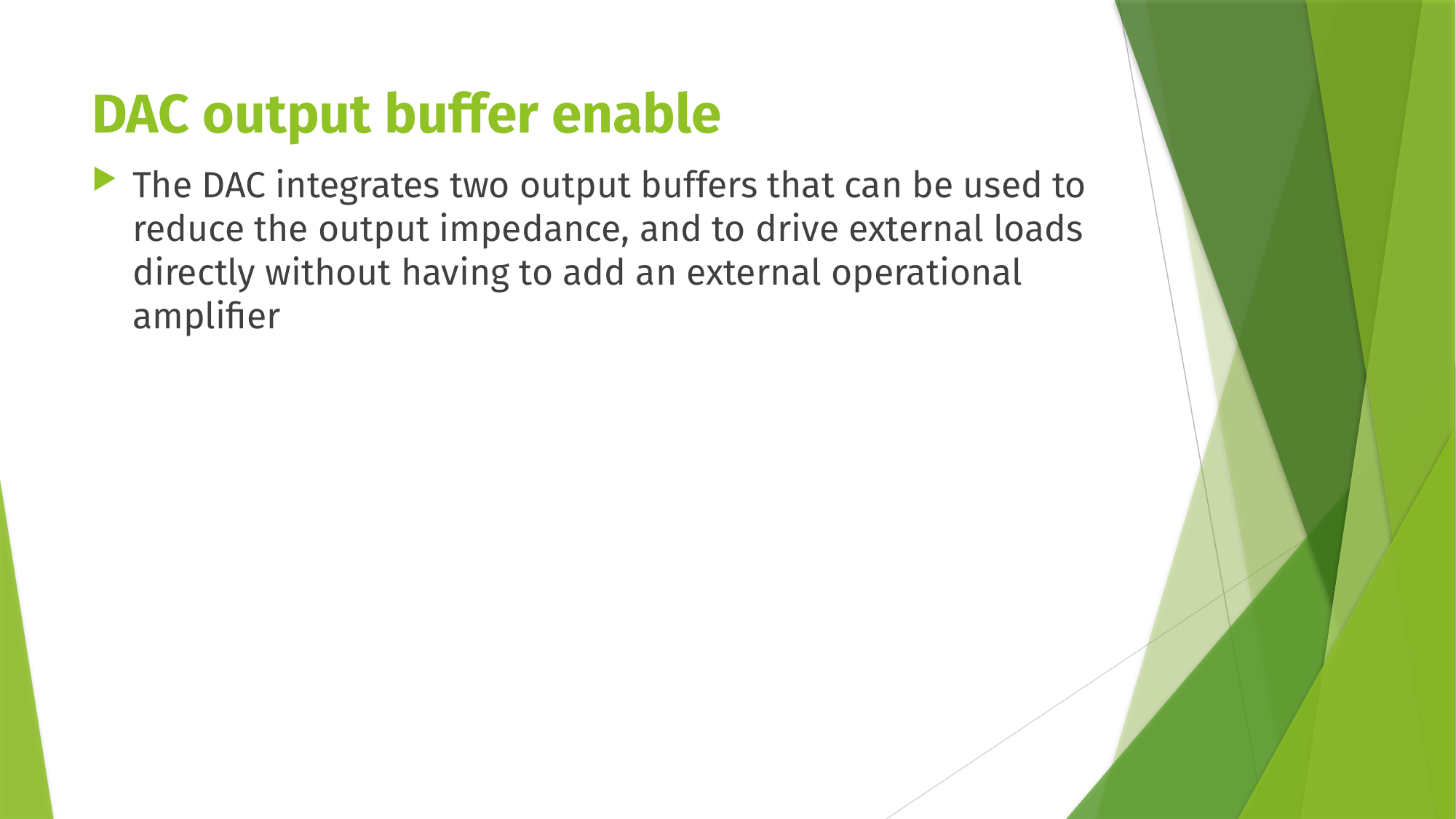

# DAC output buffer enable
The DAC integrates two output buffers that can be used to reduce the output impedance, and to drive external loads directly without having to add an external operational amplifier